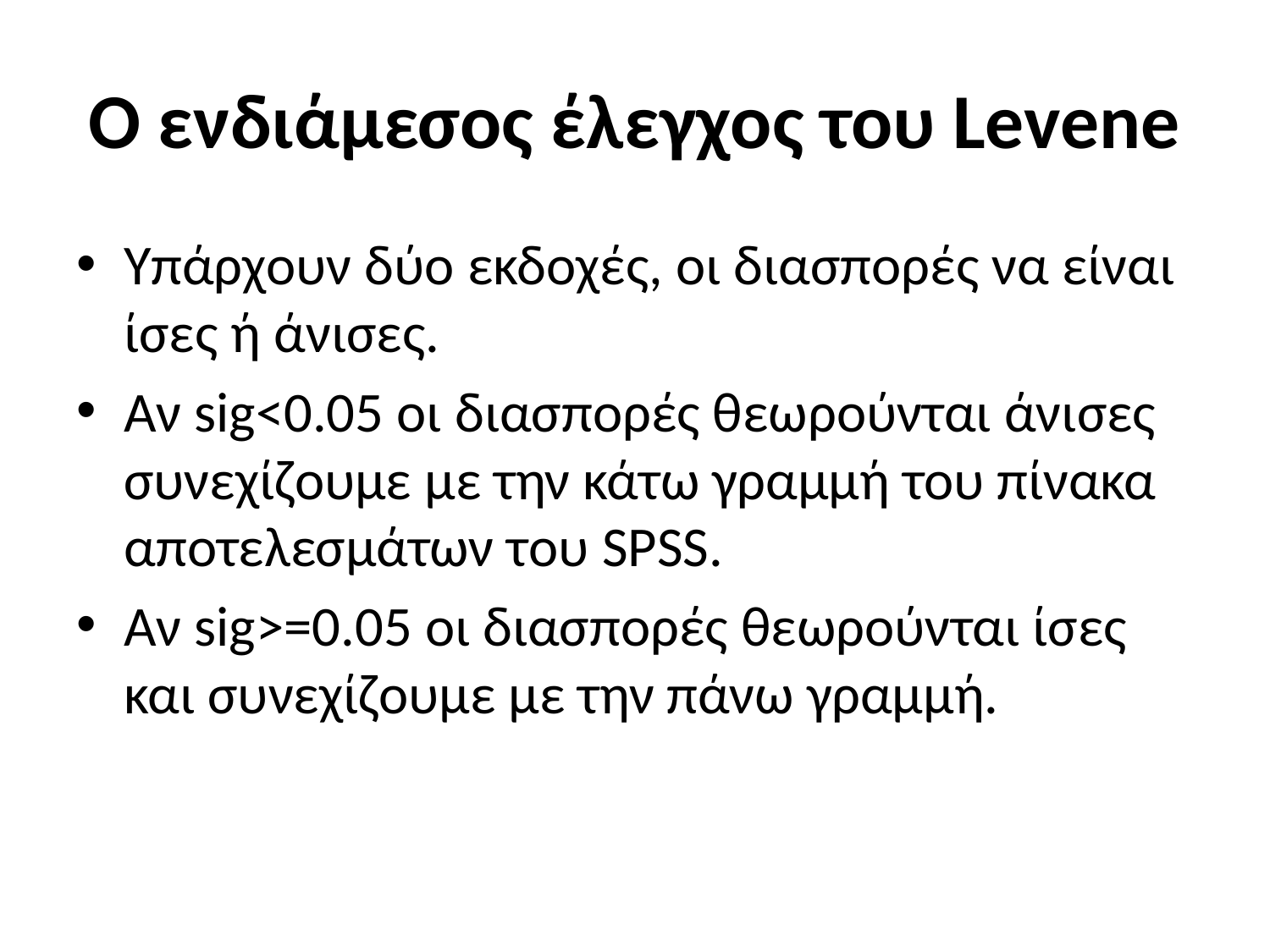

# Ο ενδιάμεσος έλεγχος του Levene
Υπάρχουν δύο εκδοχές, οι διασπορές να είναι ίσες ή άνισες.
Αν sig<0.05 οι διασπορές θεωρούνται άνισες συνεχίζουμε με την κάτω γραμμή του πίνακα αποτελεσμάτων του SPSS.
Αν sig>=0.05 οι διασπορές θεωρούνται ίσες και συνεχίζουμε με την πάνω γραμμή.